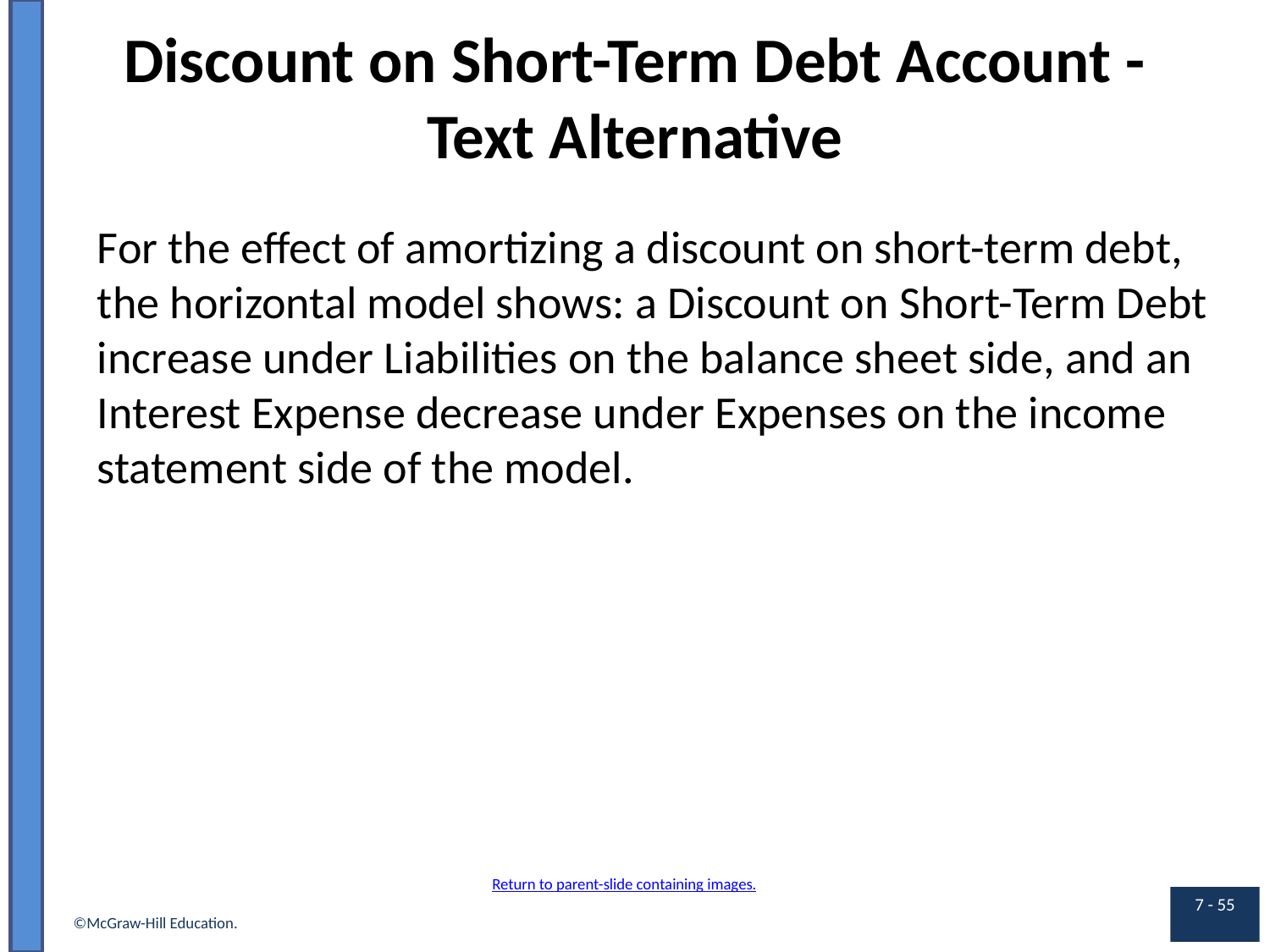

# Discount on Short-Term Debt Account - Text Alternative
For the effect of amortizing a discount on short-term debt, the horizontal model shows: a Discount on Short-Term Debt increase under Liabilities on the balance sheet side, and an Interest Expense decrease under Expenses on the income statement side of the model.
Return to parent-slide containing images.